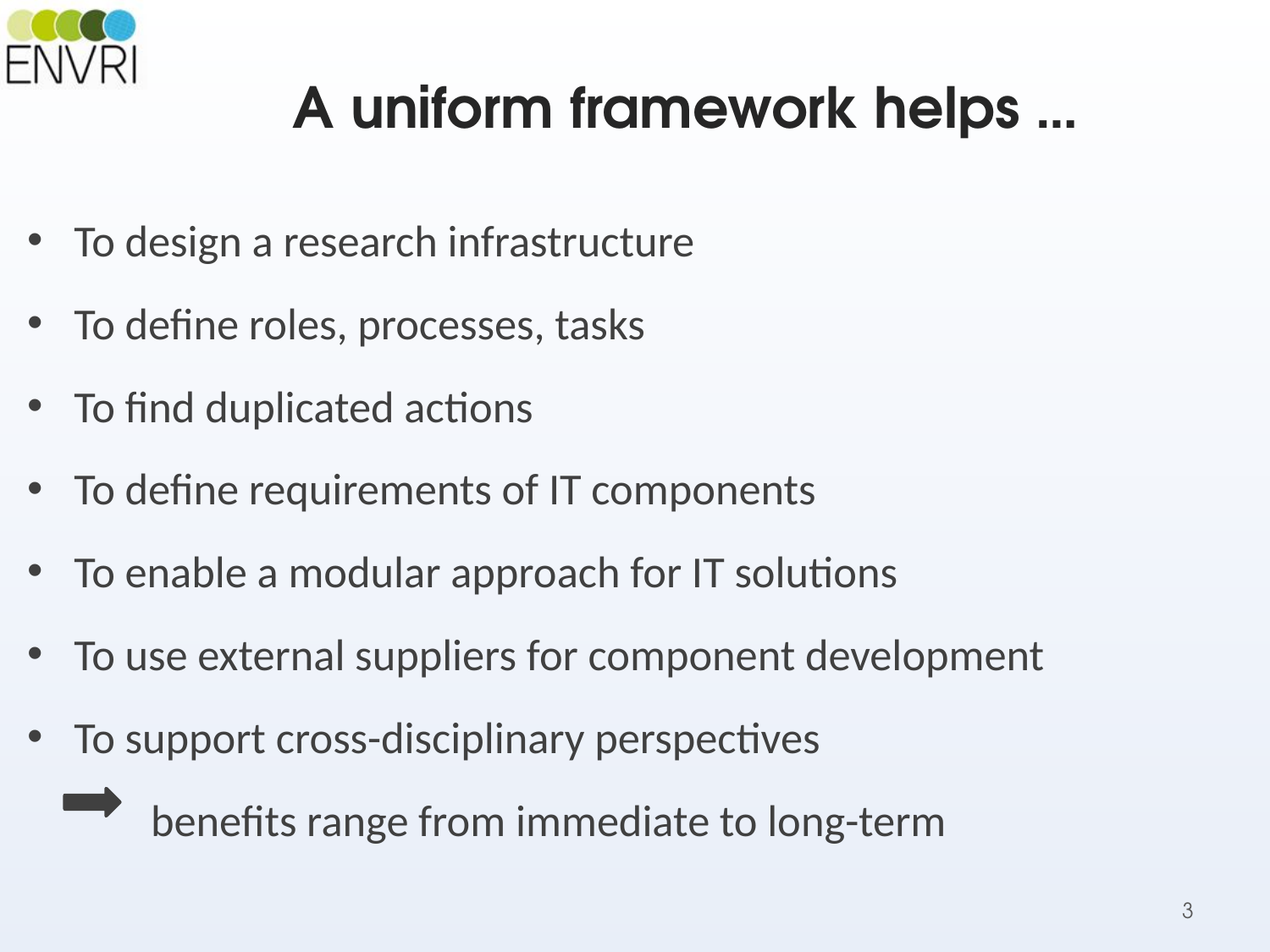

# A uniform framework helps …
To design a research infrastructure
To define roles, processes, tasks
To find duplicated actions
To define requirements of IT components
To enable a modular approach for IT solutions
To use external suppliers for component development
To support cross-disciplinary perspectives
	benefits range from immediate to long-term

3